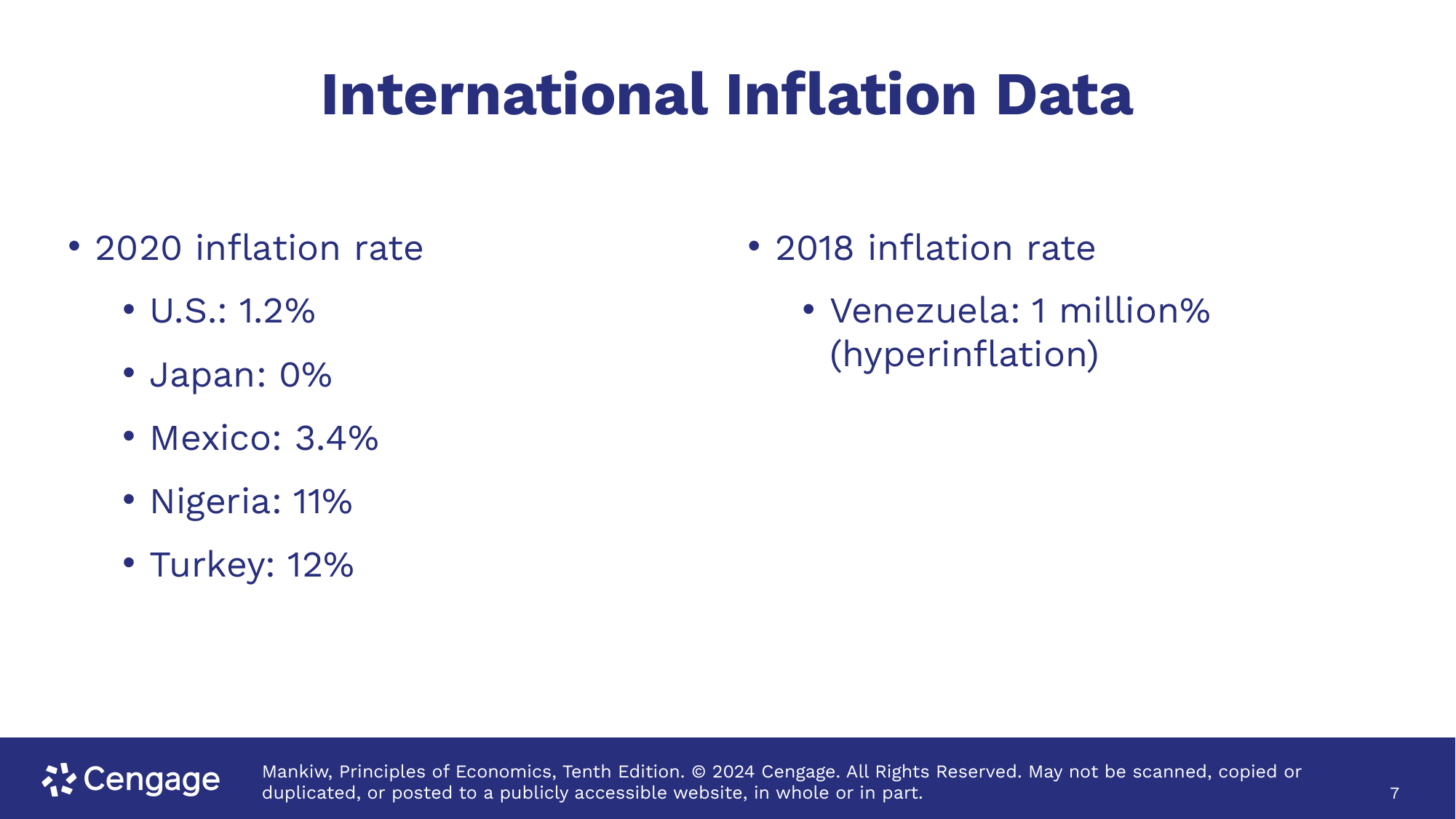

# International Inflation Data
2020 inflation rate
U.S.: 1.2%
Japan: 0%
Mexico: 3.4%
Nigeria: 11%
Turkey: 12%
2018 inflation rate
Venezuela: 1 million% (hyperinflation)